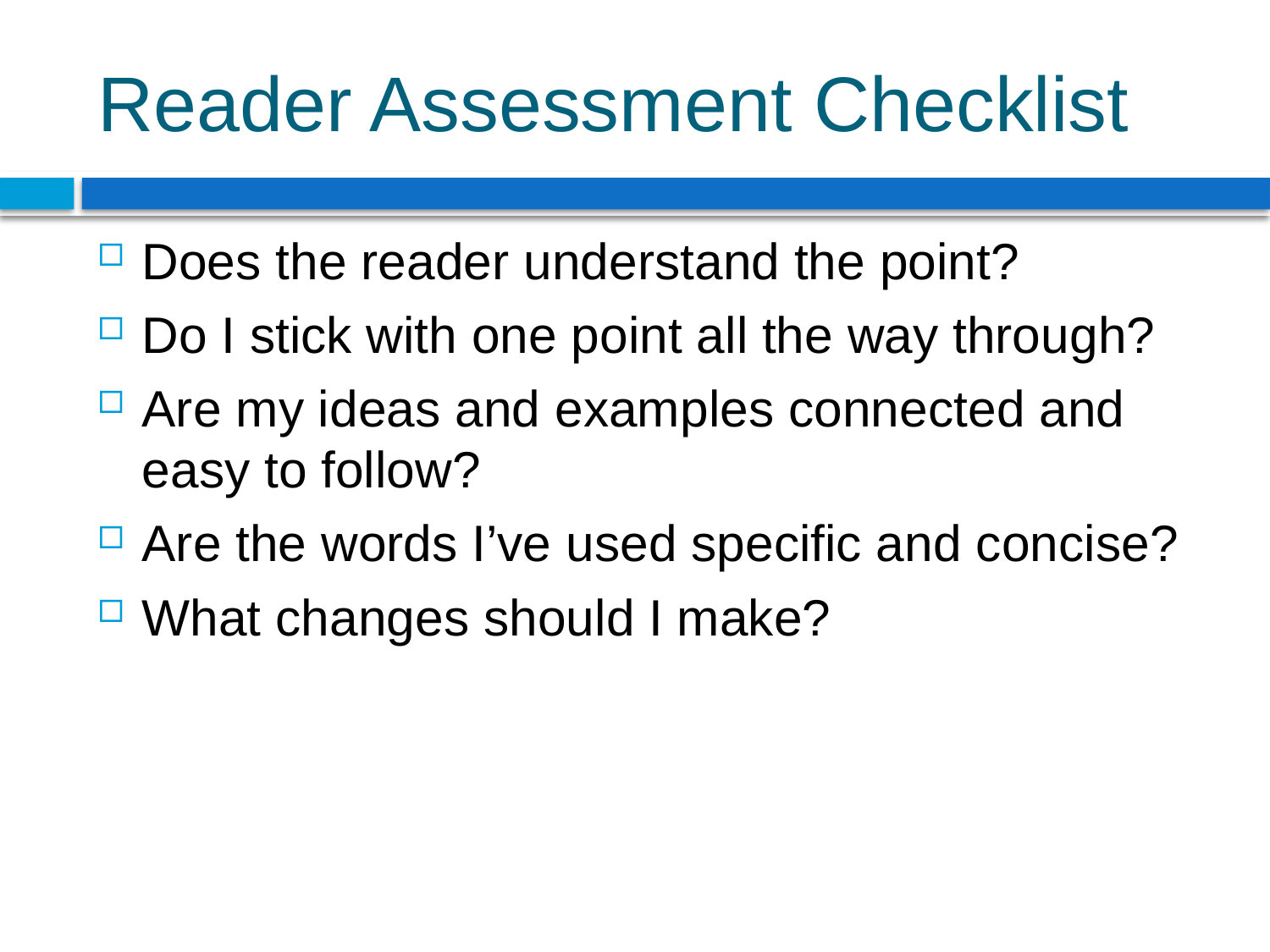

# Reader Assessment Checklist
Does the reader understand the point?
Do I stick with one point all the way through?
Are my ideas and examples connected and easy to follow?
Are the words I’ve used specific and concise?
What changes should I make?